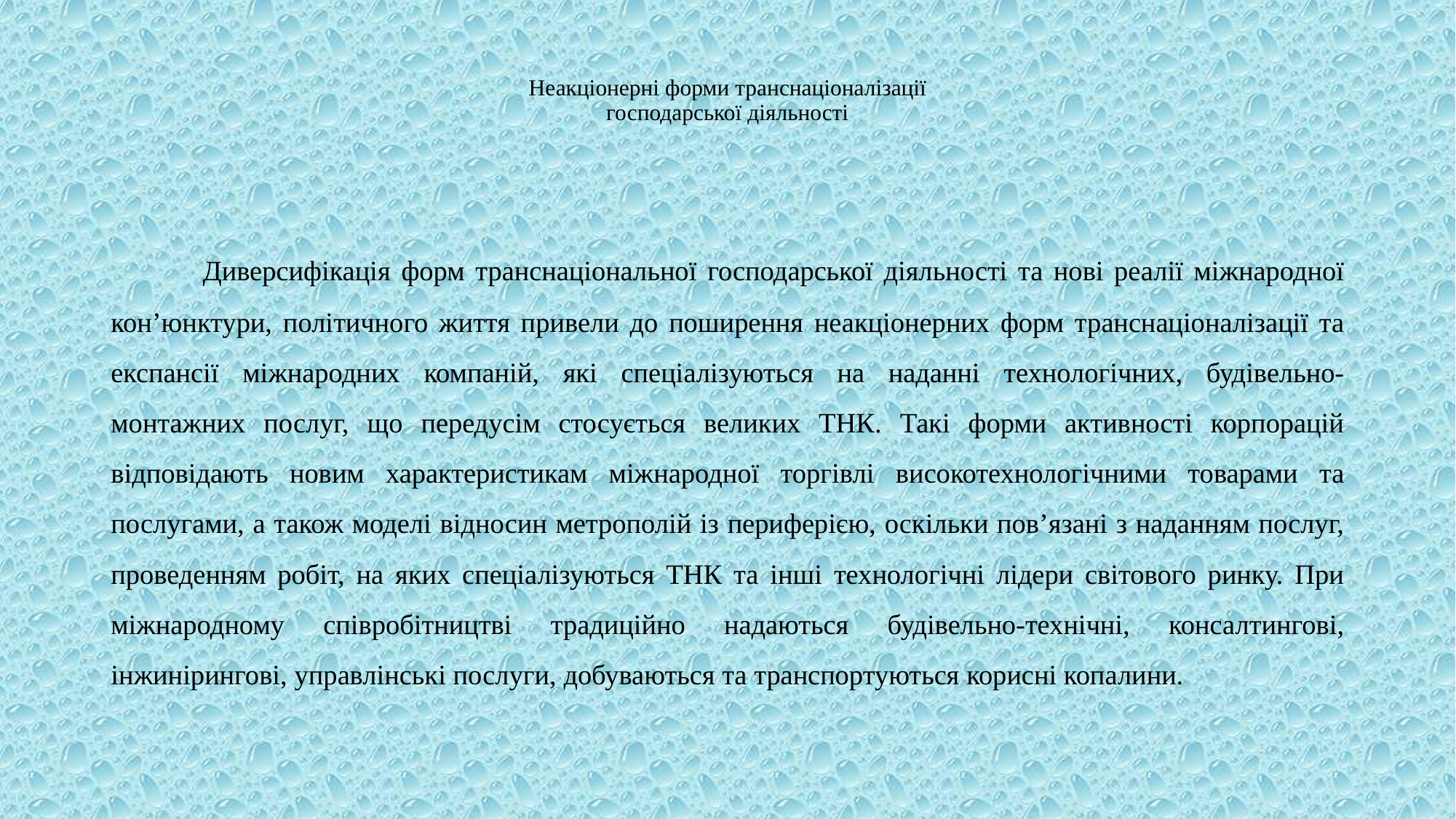

# Неакціонерні форми транснаціоналізації господарської діяльності
	Диверсифікація форм транснаціональної господарської діяльності та нові реалії міжнародної кон’юнктури, політичного життя привели до поширення неакціонерних форм транснаціоналізації та експансії міжнародних компаній, які спеціалізуються на наданні технологічних, будівельно-монтажних послуг, що передусім стосується великих ТНК. Такі форми активності корпорацій відповідають новим характеристикам міжнародної торгівлі високотехнологічними товарами та послугами, а також моделі відносин метрополій із периферією, оскільки пов’язані з наданням послуг, проведенням робіт, на яких спеціалізуються ТНК та інші технологічні лідери світового ринку. При міжнародному співробітництві традиційно надаються будівельно-технічні, консалтингові, інжинірингові, управлінські послуги, добуваються та транспортуються корисні копалини.